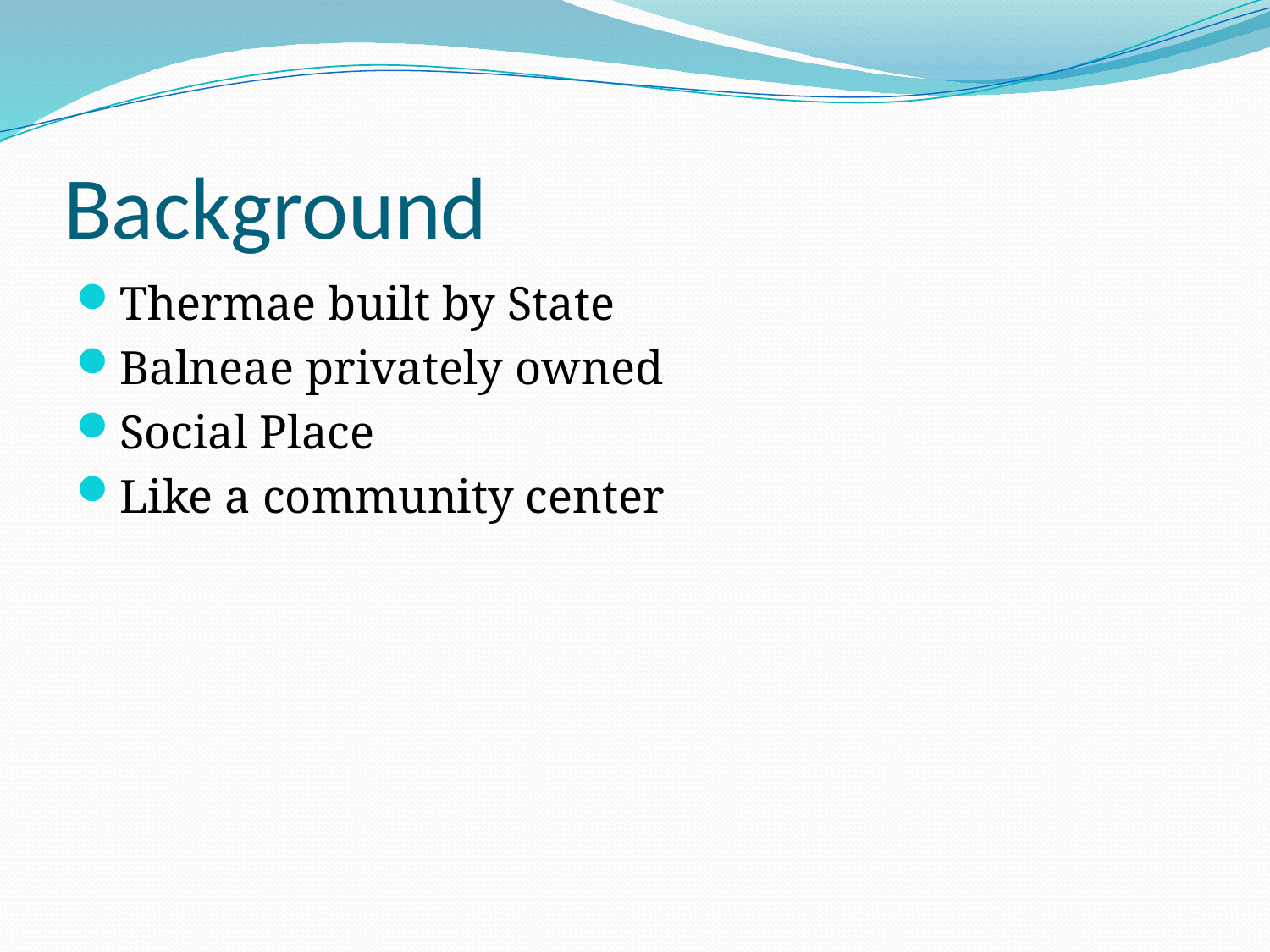

# Background
Thermae built by State
Balneae privately owned
Social Place
Like a community center